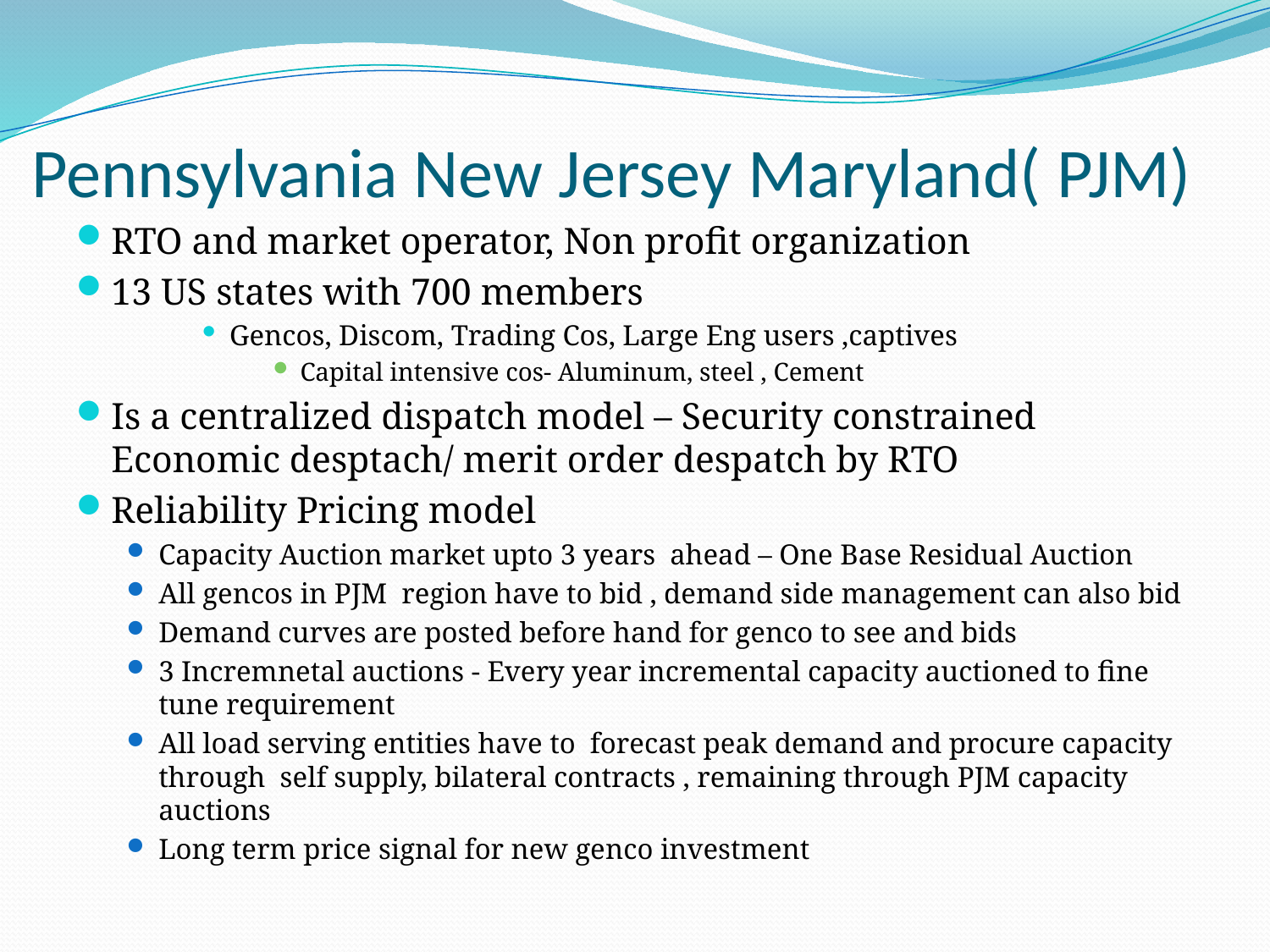

# Pennsylvania New Jersey Maryland( PJM)
RTO and market operator, Non profit organization
13 US states with 700 members
Gencos, Discom, Trading Cos, Large Eng users ,captives
Capital intensive cos- Aluminum, steel , Cement
Is a centralized dispatch model – Security constrained Economic desptach/ merit order despatch by RTO
Reliability Pricing model
Capacity Auction market upto 3 years  ahead – One Base Residual Auction
All gencos in PJM  region have to bid , demand side management can also bid
Demand curves are posted before hand for genco to see and bids
3 Incremnetal auctions - Every year incremental capacity auctioned to fine tune requirement
All load serving entities have to  forecast peak demand and procure capacity through  self supply, bilateral contracts , remaining through PJM capacity auctions
Long term price signal for new genco investment